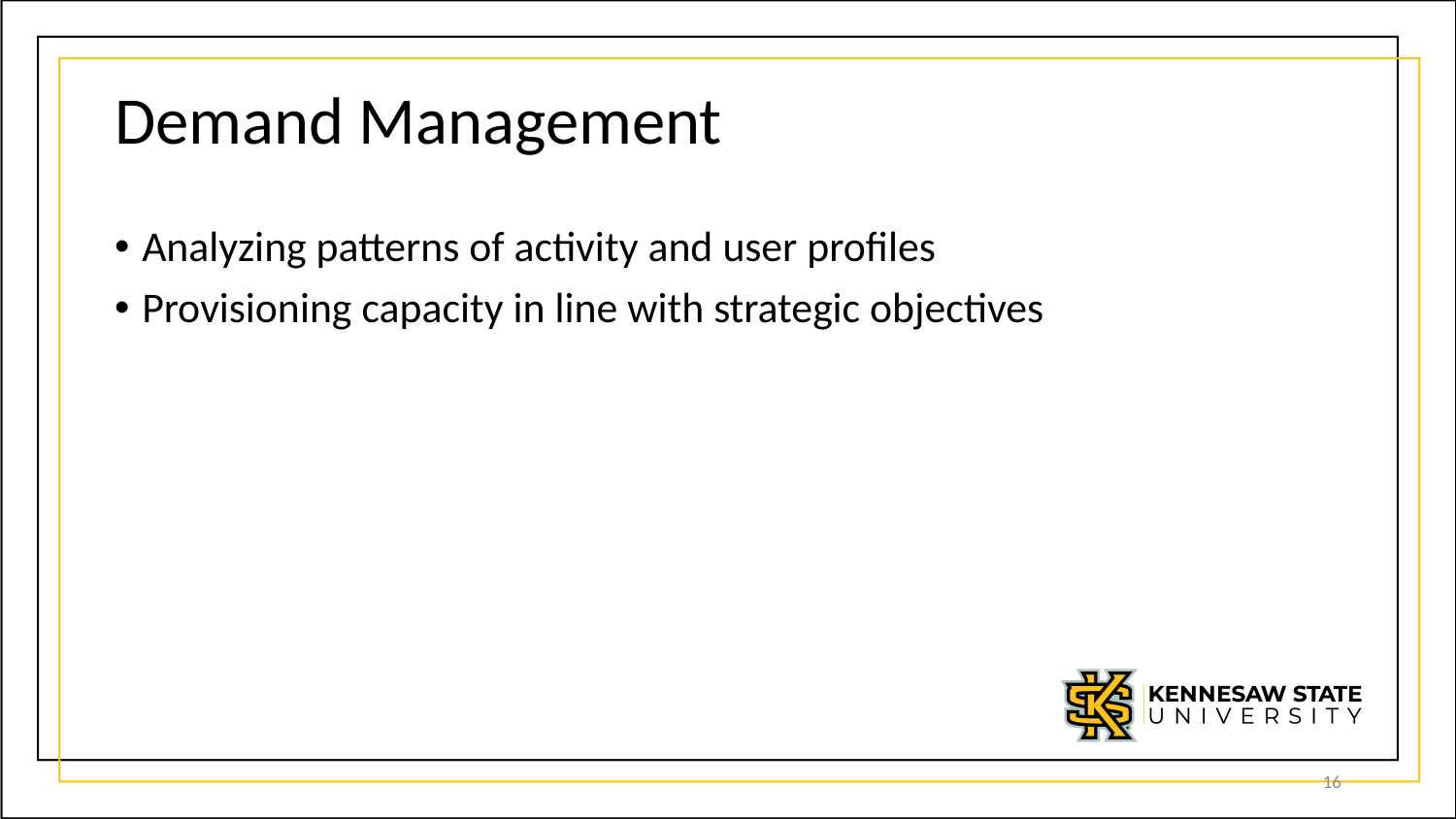

# Demand Management
Analyzing patterns of activity and user profiles
Provisioning capacity in line with strategic objectives
16